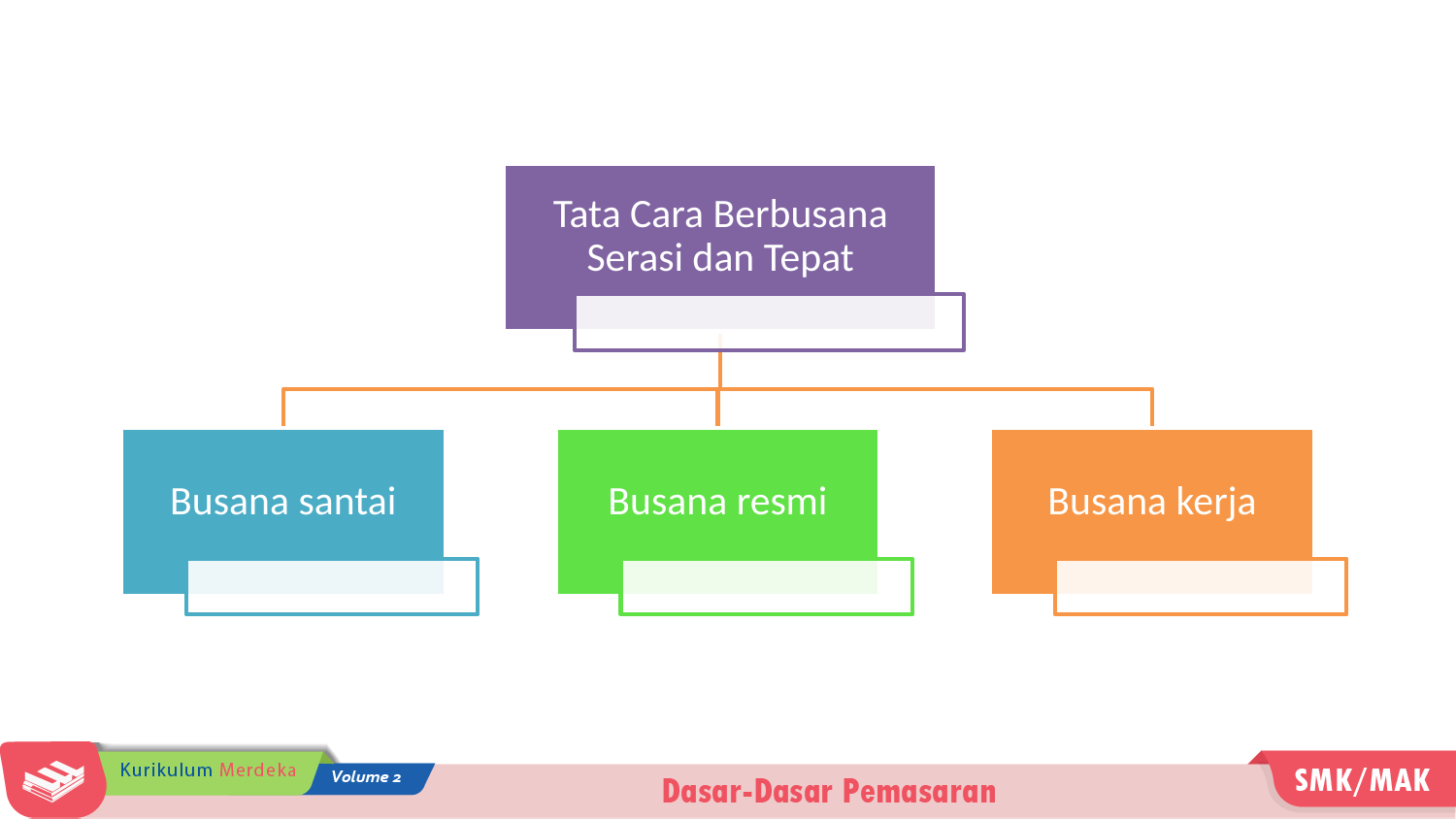

Tata Cara Berbusana Serasi dan Tepat

Busana santai

Busana resmi

Busana kerja